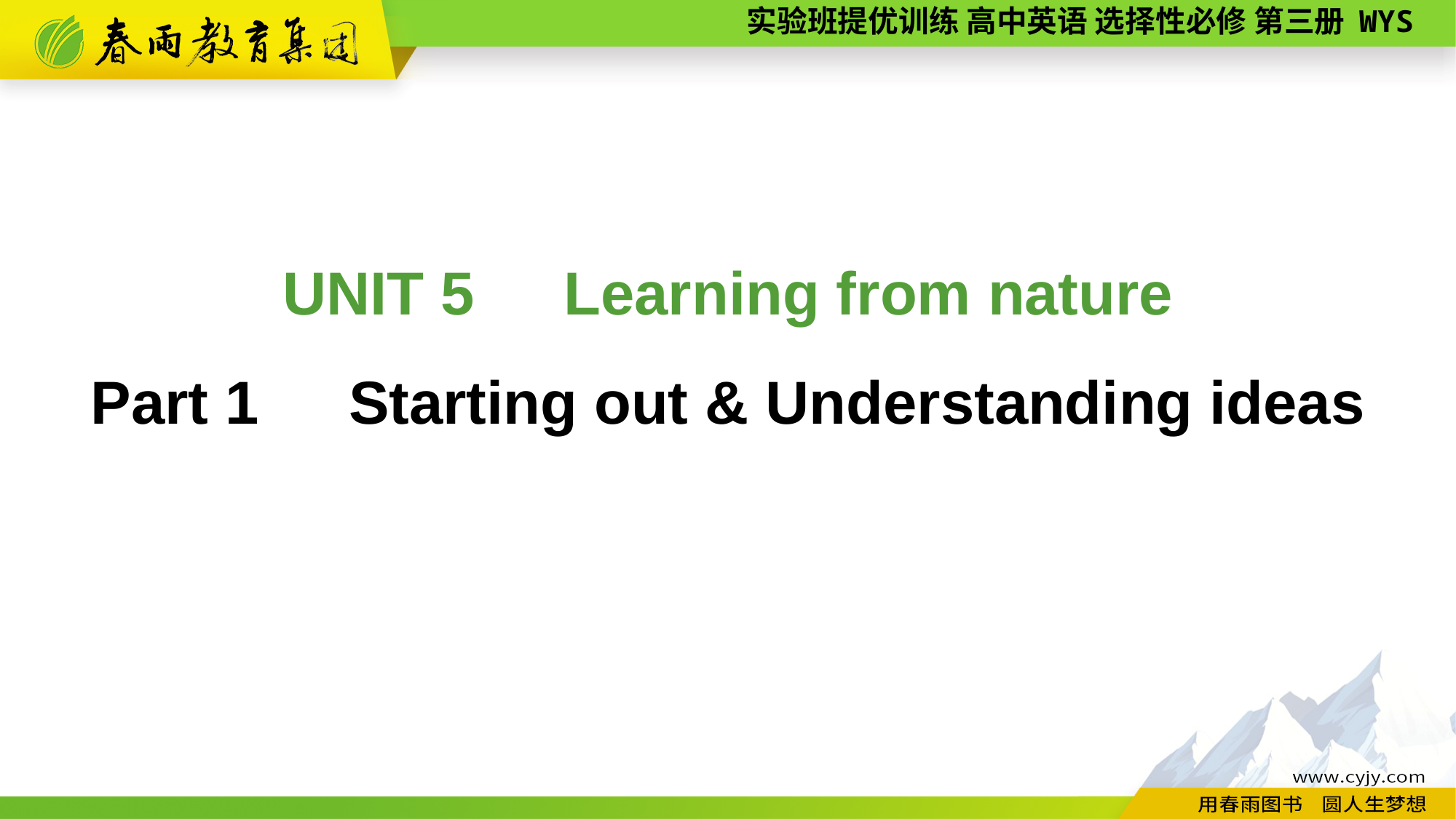

UNIT 5　Learning from nature
Part 1　Starting out & Understanding ideas